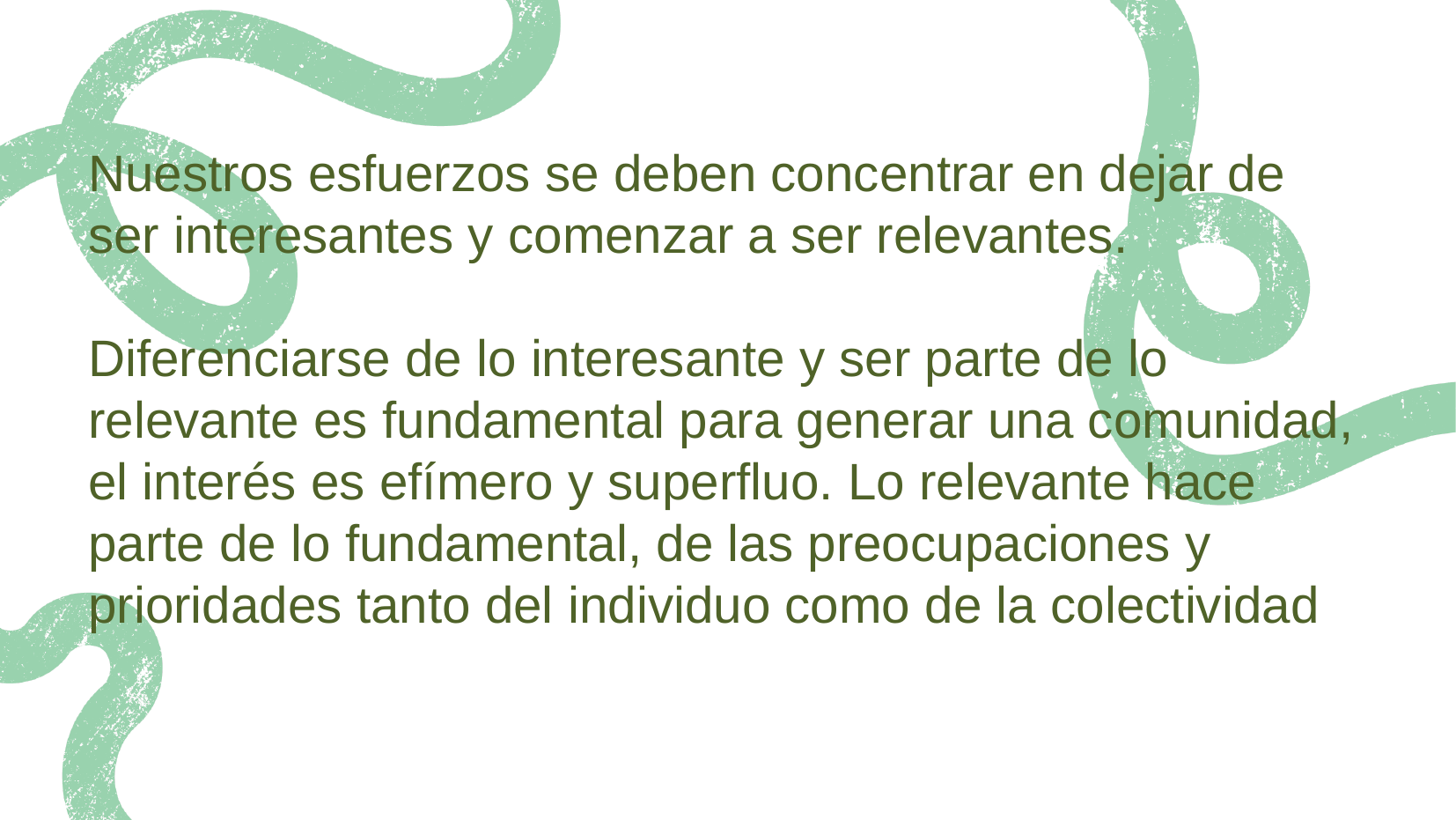

Nuestros esfuerzos se deben concentrar en dejar de ser interesantes y comenzar a ser relevantes.

Diferenciarse de lo interesante y ser parte de lo relevante es fundamental para generar una comunidad, el interés es efímero y superfluo. Lo relevante hace parte de lo fundamental, de las preocupaciones y prioridades tanto del individuo como de la colectividad